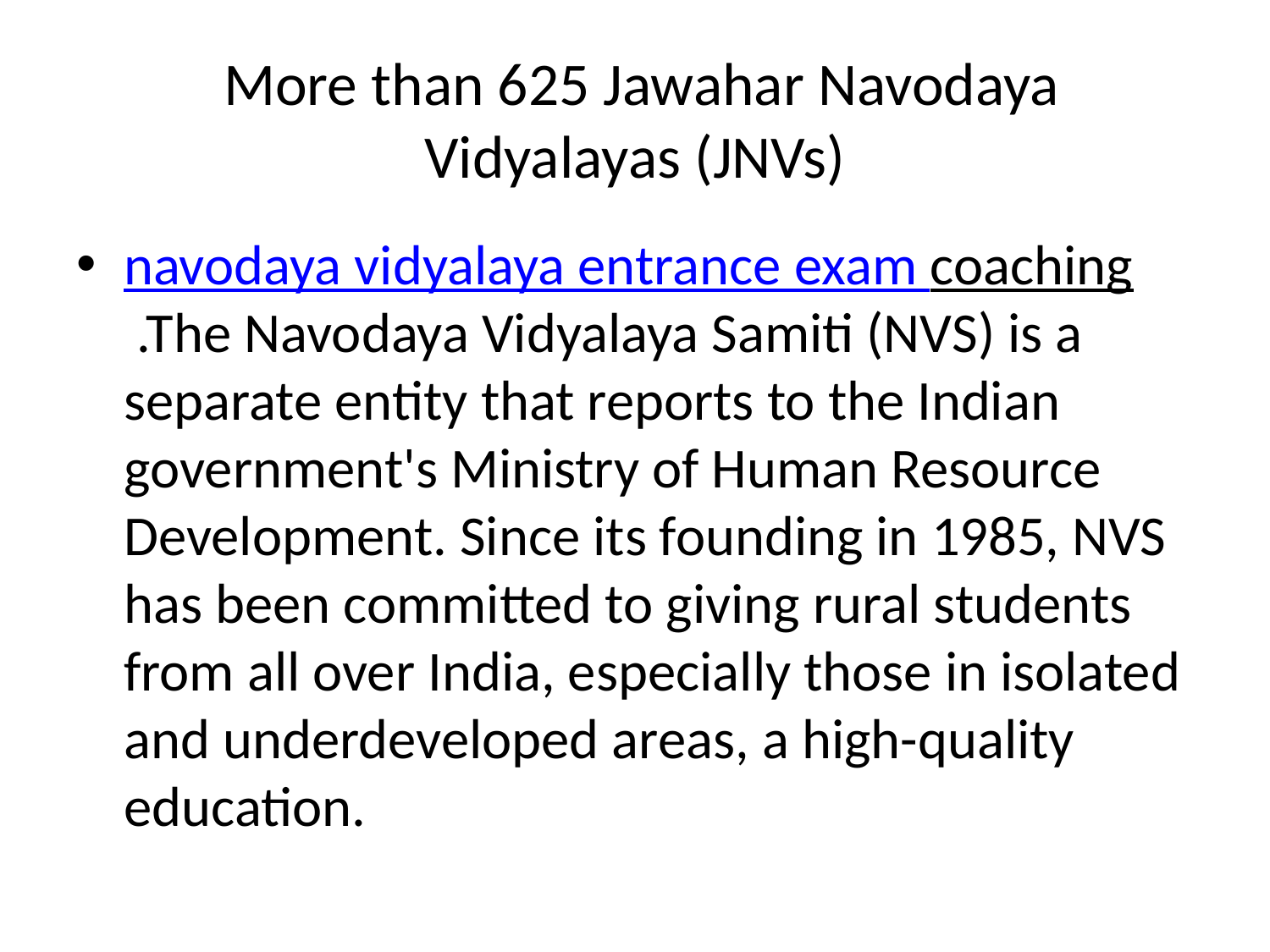

# More than 625 Jawahar Navodaya Vidyalayas (JNVs)
navodaya vidyalaya entrance exam coaching .The Navodaya Vidyalaya Samiti (NVS) is a separate entity that reports to the Indian government's Ministry of Human Resource Development. Since its founding in 1985, NVS has been committed to giving rural students from all over India, especially those in isolated and underdeveloped areas, a high-quality education.